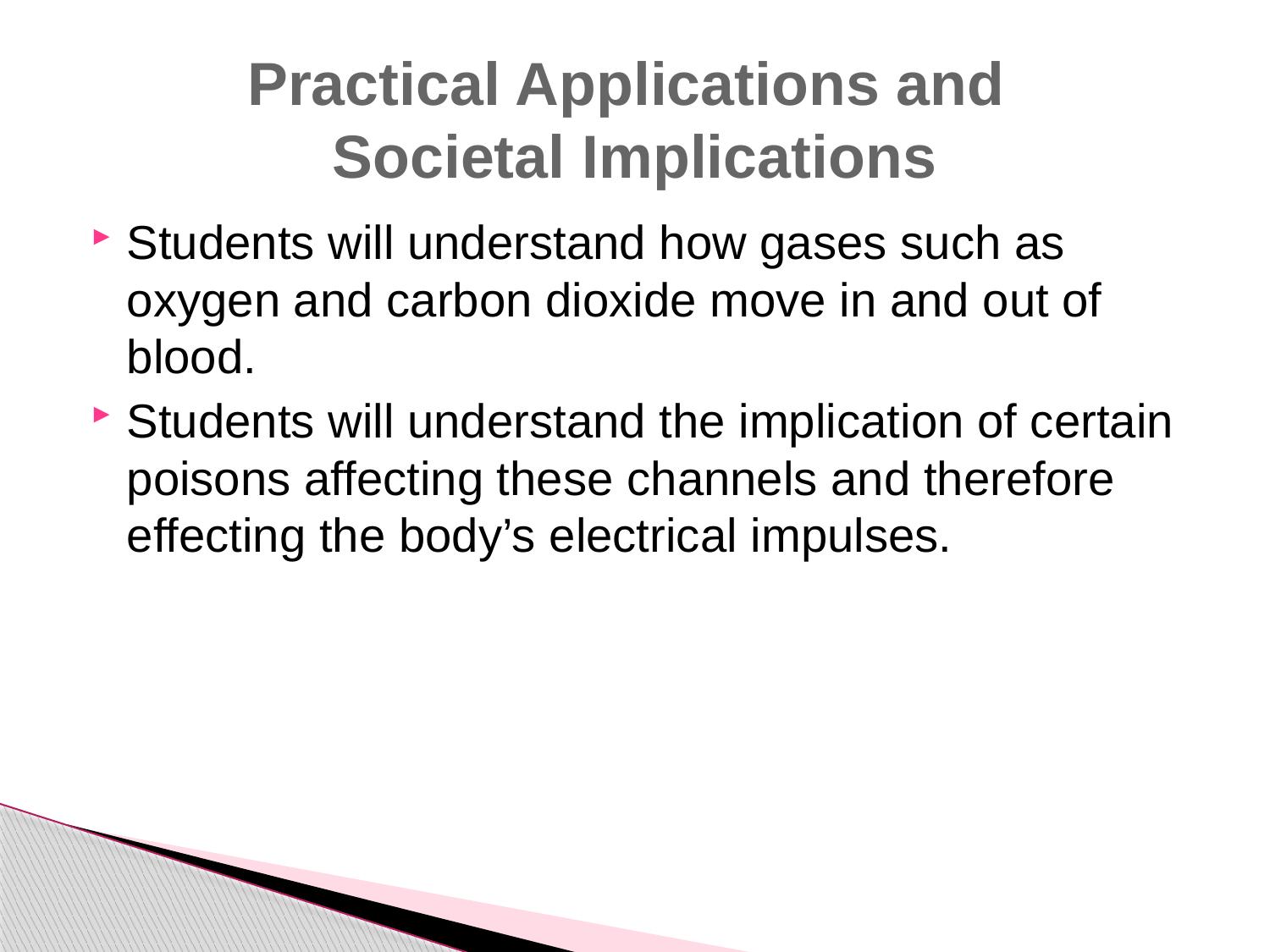

# Practical Applications and Societal Implications
Students will understand how gases such as oxygen and carbon dioxide move in and out of blood.
Students will understand the implication of certain poisons affecting these channels and therefore effecting the body’s electrical impulses.